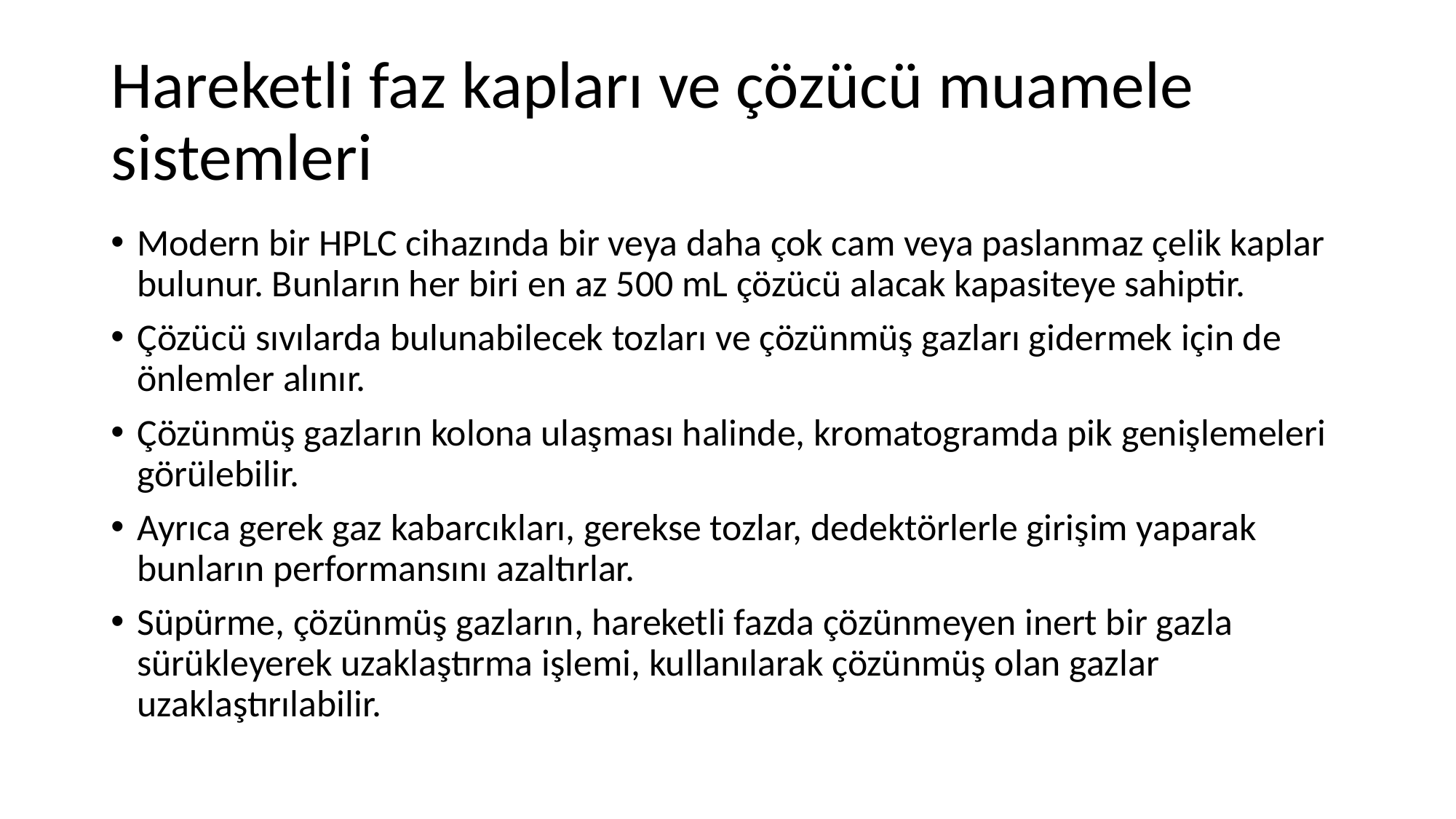

# Hareketli faz kapları ve çözücü muamele sistemleri
Modern bir HPLC cihazında bir veya daha çok cam veya paslanmaz çelik kaplar bulunur. Bunların her biri en az 500 mL çözücü alacak kapasiteye sahiptir.
Çözücü sıvılarda bulunabilecek tozları ve çözünmüş gazları gidermek için de önlemler alınır.
Çözünmüş gazların kolona ulaşması halinde, kromatogramda pik genişlemeleri görülebilir.
Ayrıca gerek gaz kabarcıkları, gerekse tozlar, dedektörlerle girişim yaparak bunların performansını azaltırlar.
Süpürme, çözünmüş gazların, hareketli fazda çözünmeyen inert bir gazla sürükleyerek uzaklaştırma işlemi, kullanılarak çözünmüş olan gazlar uzaklaştırılabilir.